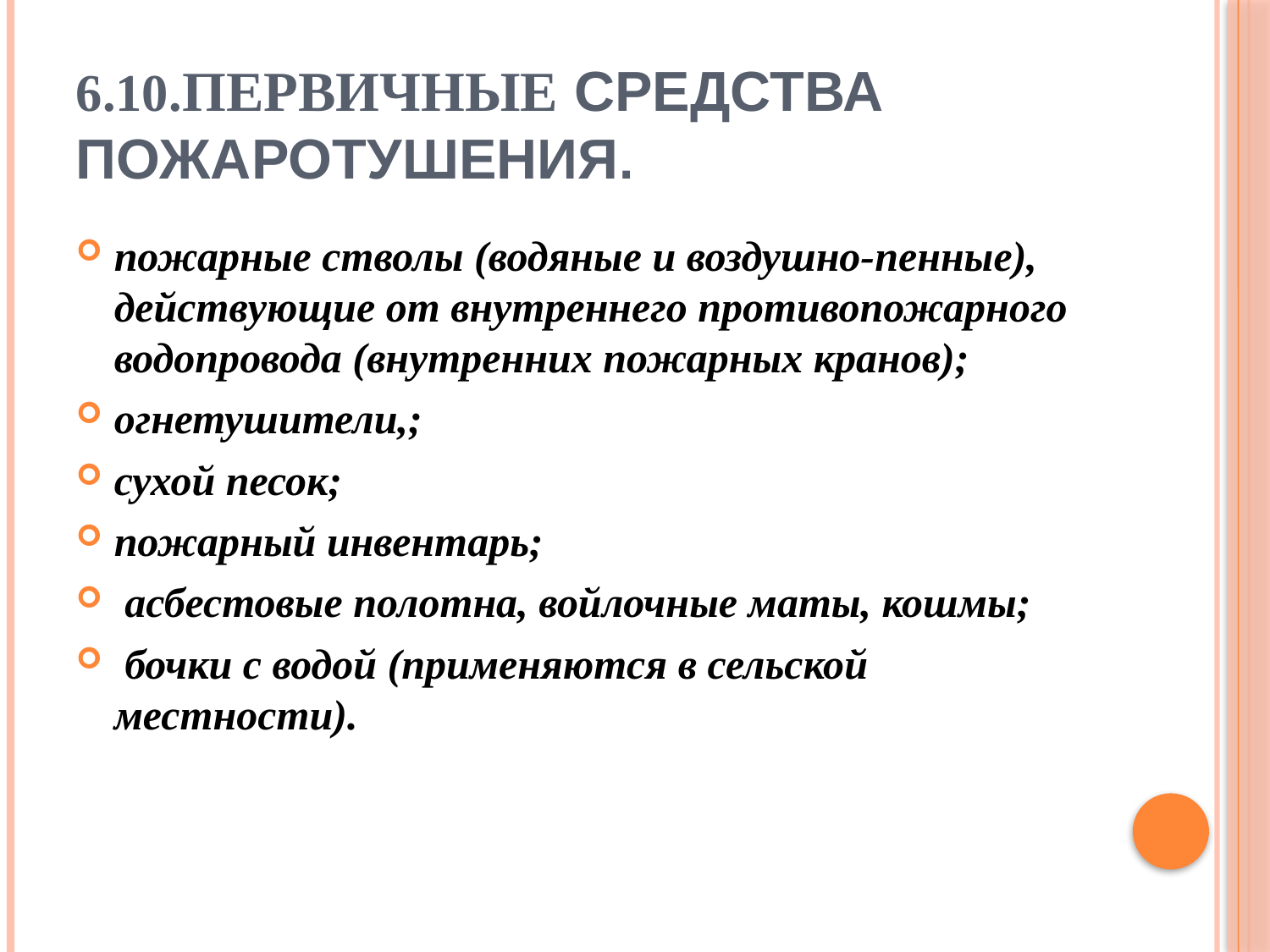

# 6.10.Первичные средства пожаротушения.
пожарные стволы (водяные и воздушно-пенные), действующие от внутреннего противопожарного водопровода (внутренних пожарных кранов);
огнетушители,;
сухой песок;
пожарный инвентарь;
 асбестовые полотна, войлочные маты, кошмы;
 бочки с водой (применяются в сельской местности).